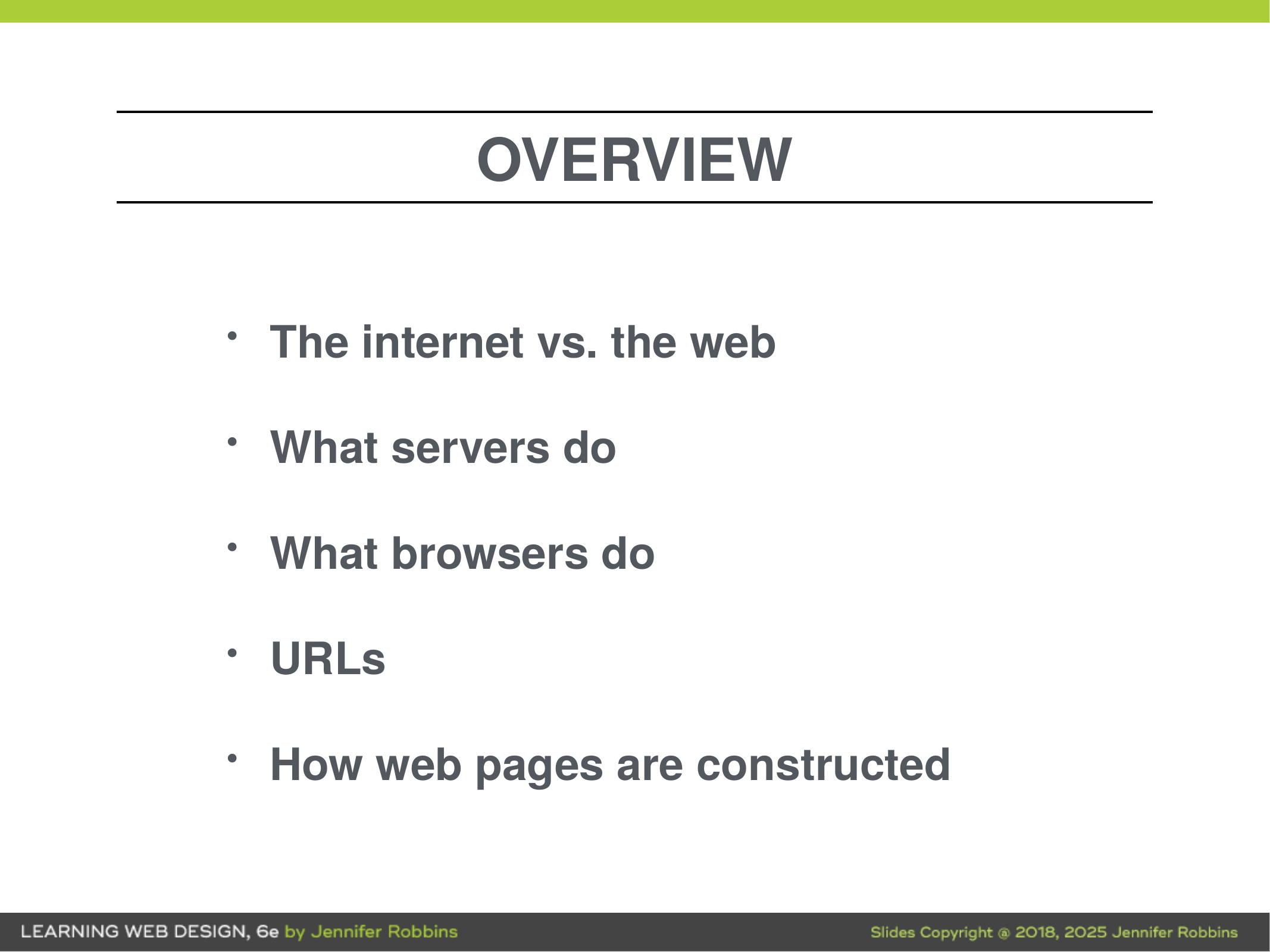

# OVERVIEW

The internet vs. the web
What servers do
What browsers do
URLs
How web pages are constructed